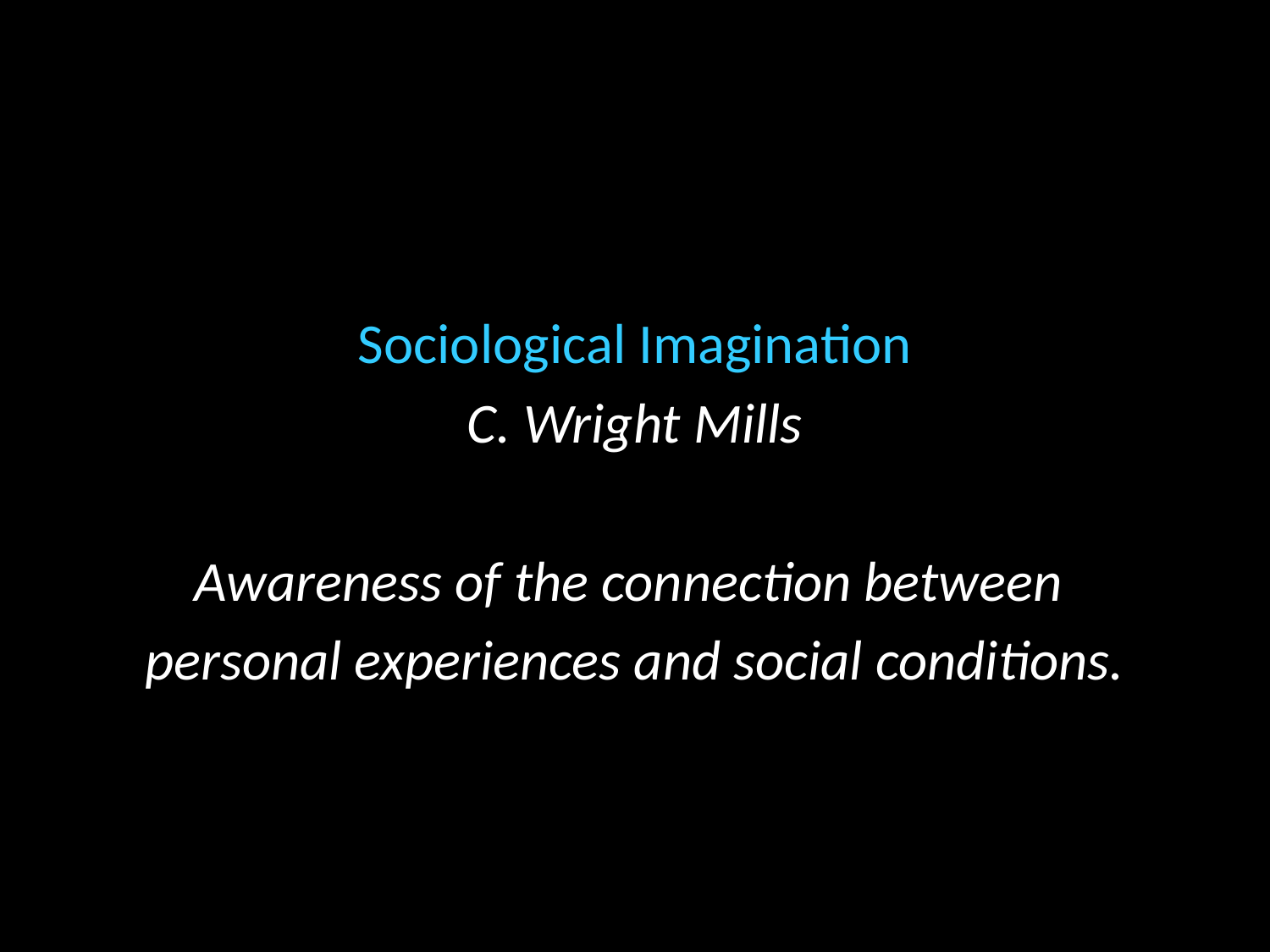

#

Sociological Imagination
C. Wright Mills

Awareness of the connection between
personal experiences and social conditions.